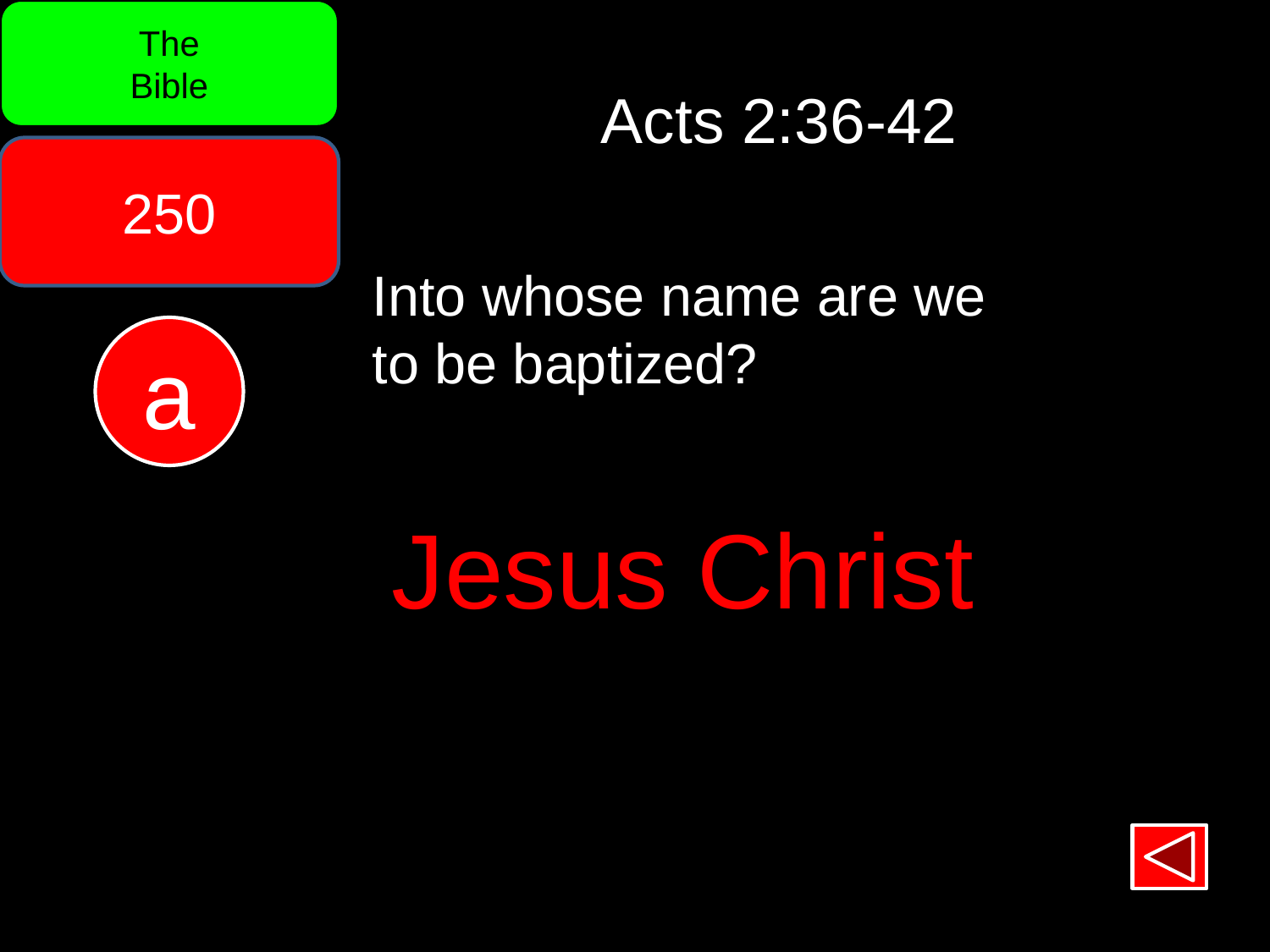

The
Bible
Acts 2:36-42
250
Into whose name are we
to be baptized?
a
Jesus Christ